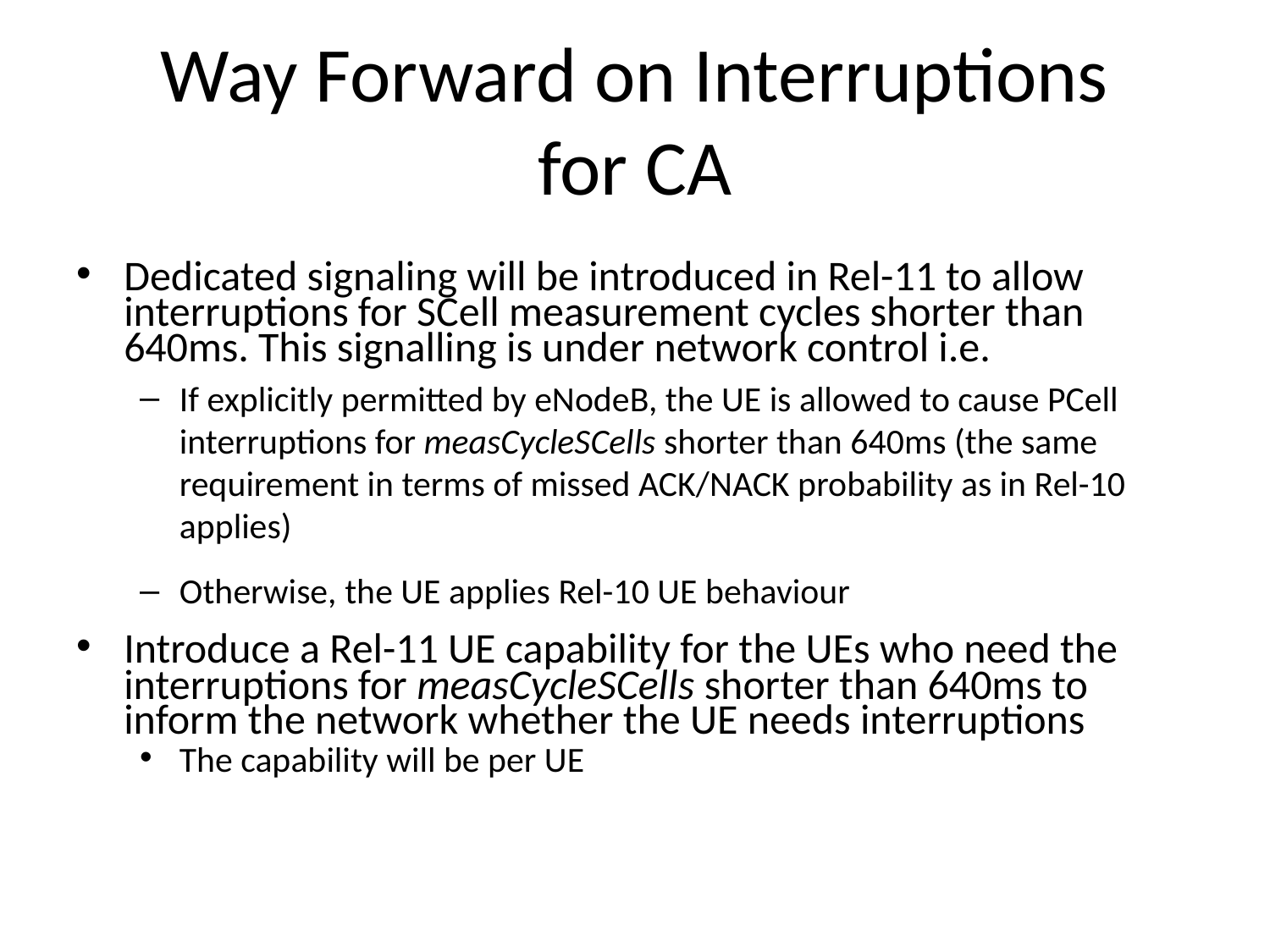

# Way Forward on Interruptions for CA
Dedicated signaling will be introduced in Rel-11 to allow interruptions for SCell measurement cycles shorter than 640ms. This signalling is under network control i.e.
If explicitly permitted by eNodeB, the UE is allowed to cause PCell interruptions for measCycleSCells shorter than 640ms (the same requirement in terms of missed ACK/NACK probability as in Rel-10 applies)
Otherwise, the UE applies Rel-10 UE behaviour
Introduce a Rel-11 UE capability for the UEs who need the interruptions for measCycleSCells shorter than 640ms to inform the network whether the UE needs interruptions
The capability will be per UE